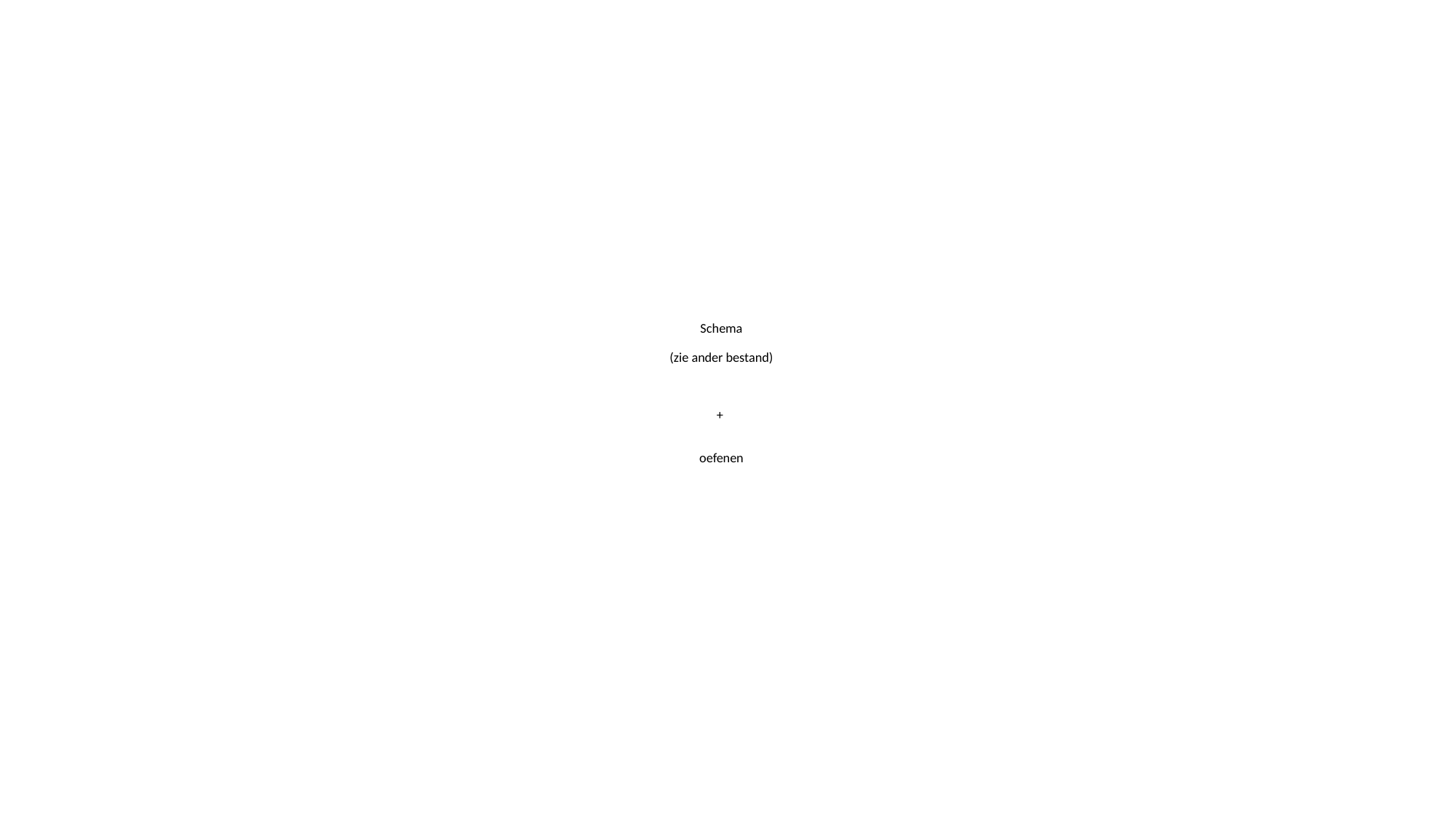

# Schema (zie ander bestand) + oefenen